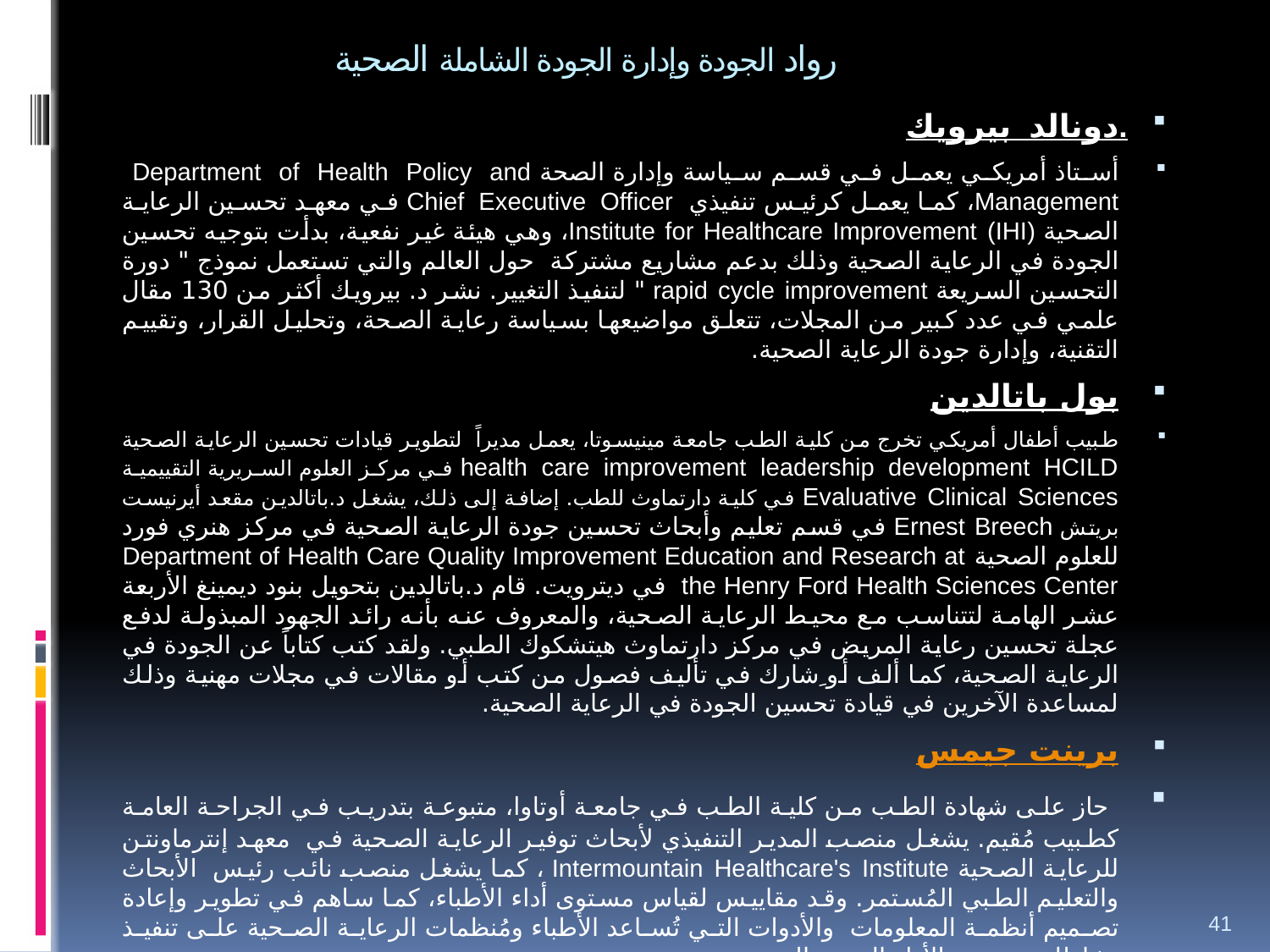

# رواد الجودة وإدارة الجودة الشاملة الصحية
دونالد بيرويك.
أستاذ أمريكي يعمل في قسم سياسة وإدارة الصحة Department of Health Policy and Management، كما يعمل كرئيس تنفيذي  Chief Executive Officer في معهد تحسين الرعاية الصحية Institute for Healthcare Improvement (IHI)، وهي هيئة غير نفعية، بدأت بتوجيه تحسين الجودة في الرعاية الصحية وذلك بدعم مشاريع مشتركة  حول العالم والتي تستعمل نموذج " دورة التحسين السريعة rapid cycle improvement " لتنفيذ التغيير. نشر د. بيرويك أكثر من 130 مقال علمي في عدد كبير من المجلات، تتعلق مواضيعها بسياسة رعاية الصحة، وتحليل القرار، وتقييم التقنية، وإدارة جودة الرعاية الصحية.
بول باتالدين
طبيب أطفال أمريكي تخرج من كلية الطب جامعة مينيسوتا، يعمل مديراً  لتطوير قيادات تحسين الرعاية الصحية health care improvement leadership development HCILD في مركز العلوم السريرية التقييمية Evaluative Clinical Sciences في كلية دارتماوث للطب. إضافة إلى ذلك، يشغل د.باتالدين مقعد أيرنيست بريتش Ernest Breech في قسم تعليم وأبحاث تحسين جودة الرعاية الصحية في مركز هنري فورد للعلوم الصحية Department of Health Care Quality Improvement Education and Research at the Henry Ford Health Sciences Center  في ديترويت. قام د.باتالدين بتحويل بنود ديمينغ الأربعة عشر الهامة لتتناسب مع محيط الرعاية الصحية، والمعروف عنه بأنه رائد الجهود المبذولة لدفع عجلة تحسين رعاية المريض في مركز دارتماوث هيتشكوك الطبي. ولقد كتب كتاباً عن الجودة في الرعاية الصحية، كما ألف أو ِشارك في تأليف فصول من كتب أو مقالات في مجلات مهنية وذلك لمساعدة الآخرين في قيادة تحسين الجودة في الرعاية الصحية.
برينت جيمس
 حاز على شهادة الطب من كلية الطب في جامعة أوتاوا، متبوعة بتدريب في الجراحة العامة كطبيب مُقيم. يشغل منصب المدير التنفيذي لأبحاث توفير الرعاية الصحية في  معهد إنترماونتن للرعاية الصحية Intermountain Healthcare's Institute ، كما يشغل منصب نائب رئيس  الأبحاث والتعليم الطبي المُستمر. وقد مقاييس لقياس مستوى أداء الأطباء، كما ساهم في تطوير وإعادة تصميم أنظمة المعلومات  والأدوات التي تُساعد الأطباء ومُنظمات الرعاية الصحية على تنفيذ نشاطات تحسين الأداء المهني اليومي.

41